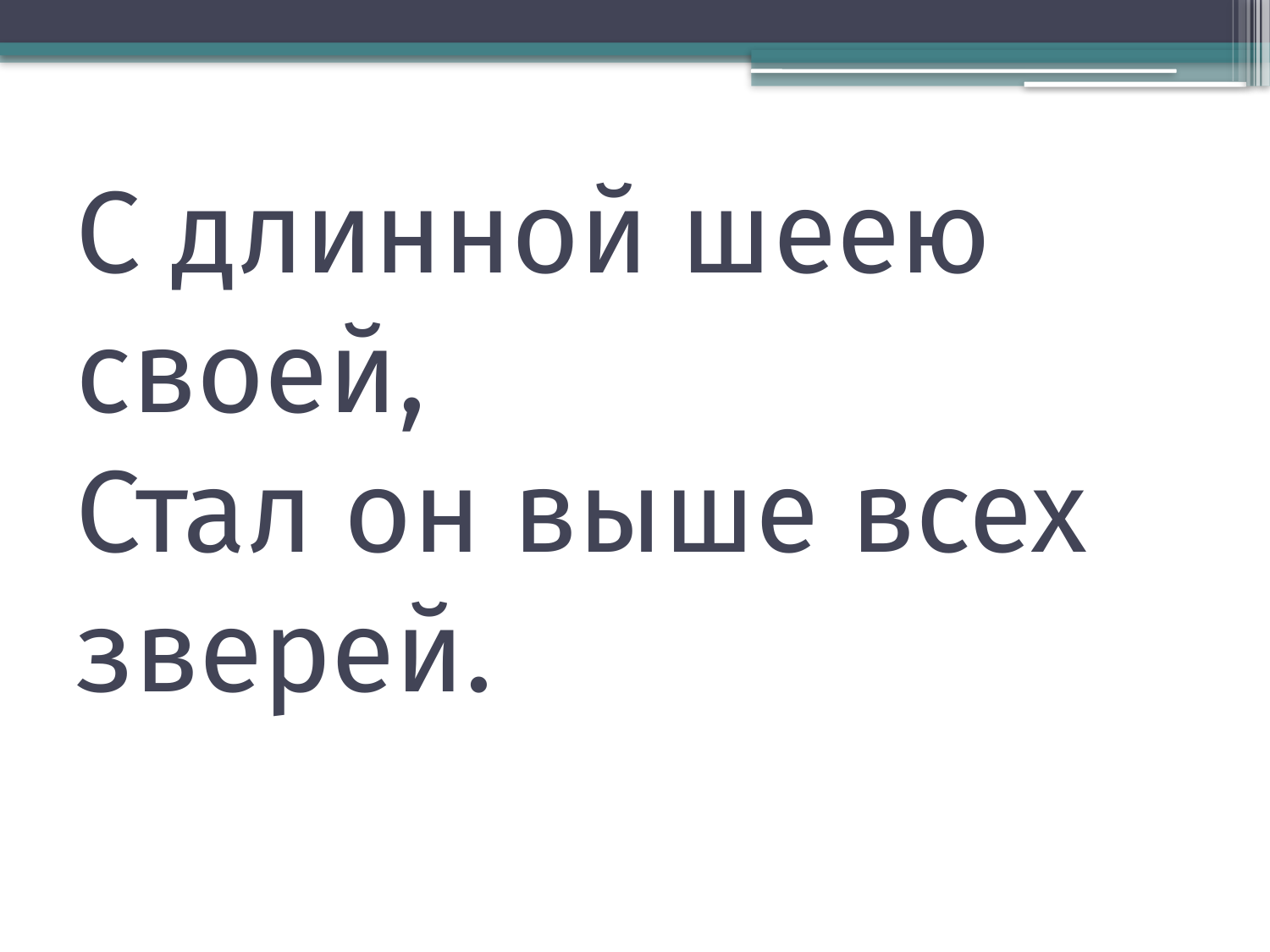

# С длинной шеею своей, Стал он выше всех зверей.